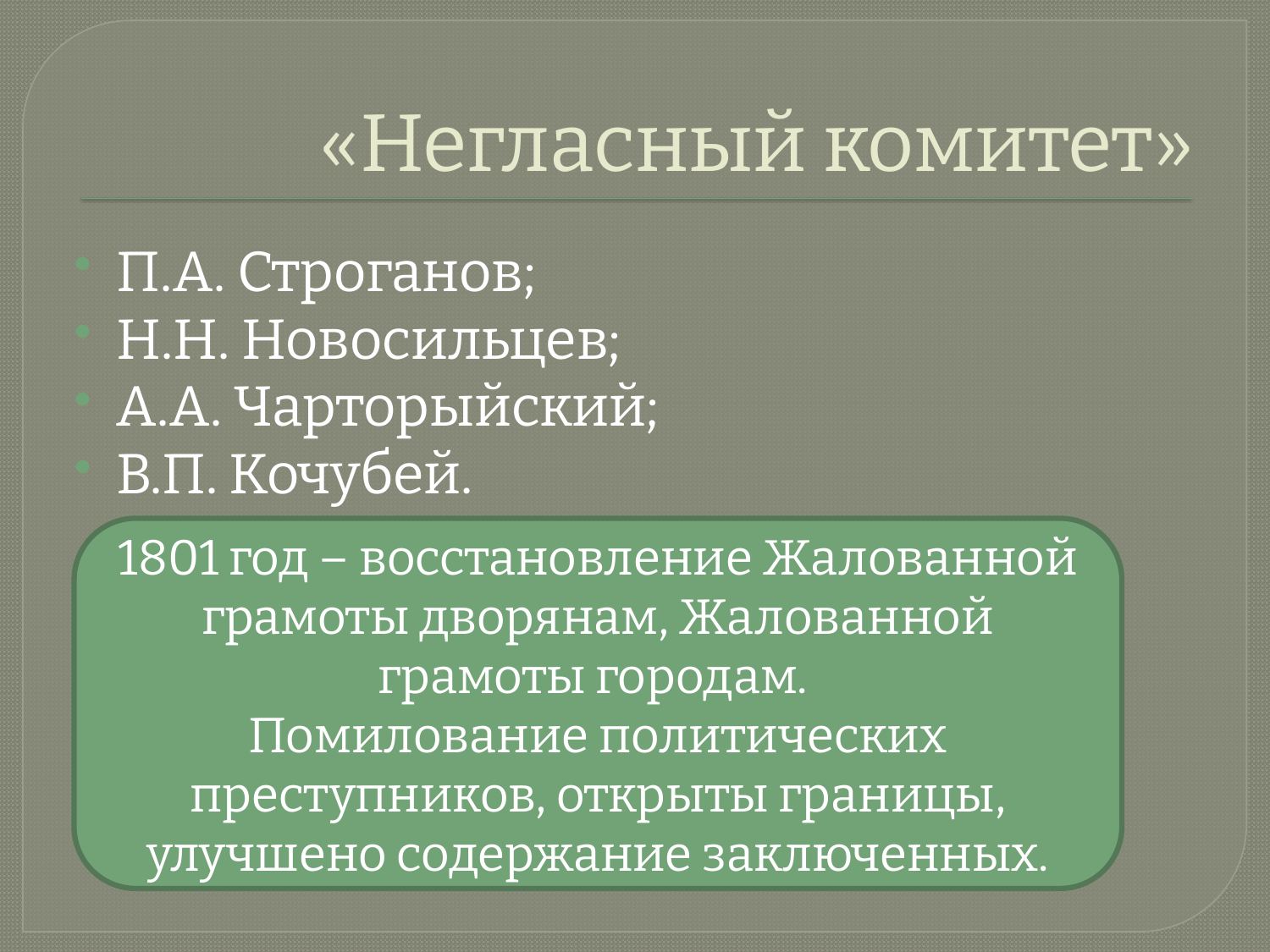

# «Негласный комитет»
П.А. Строганов;
Н.Н. Новосильцев;
А.А. Чарторыйский;
В.П. Кочубей.
1801 год – восстановление Жалованной грамоты дворянам, Жалованной грамоты городам.
Помилование политических преступников, открыты границы, улучшено содержание заключенных.